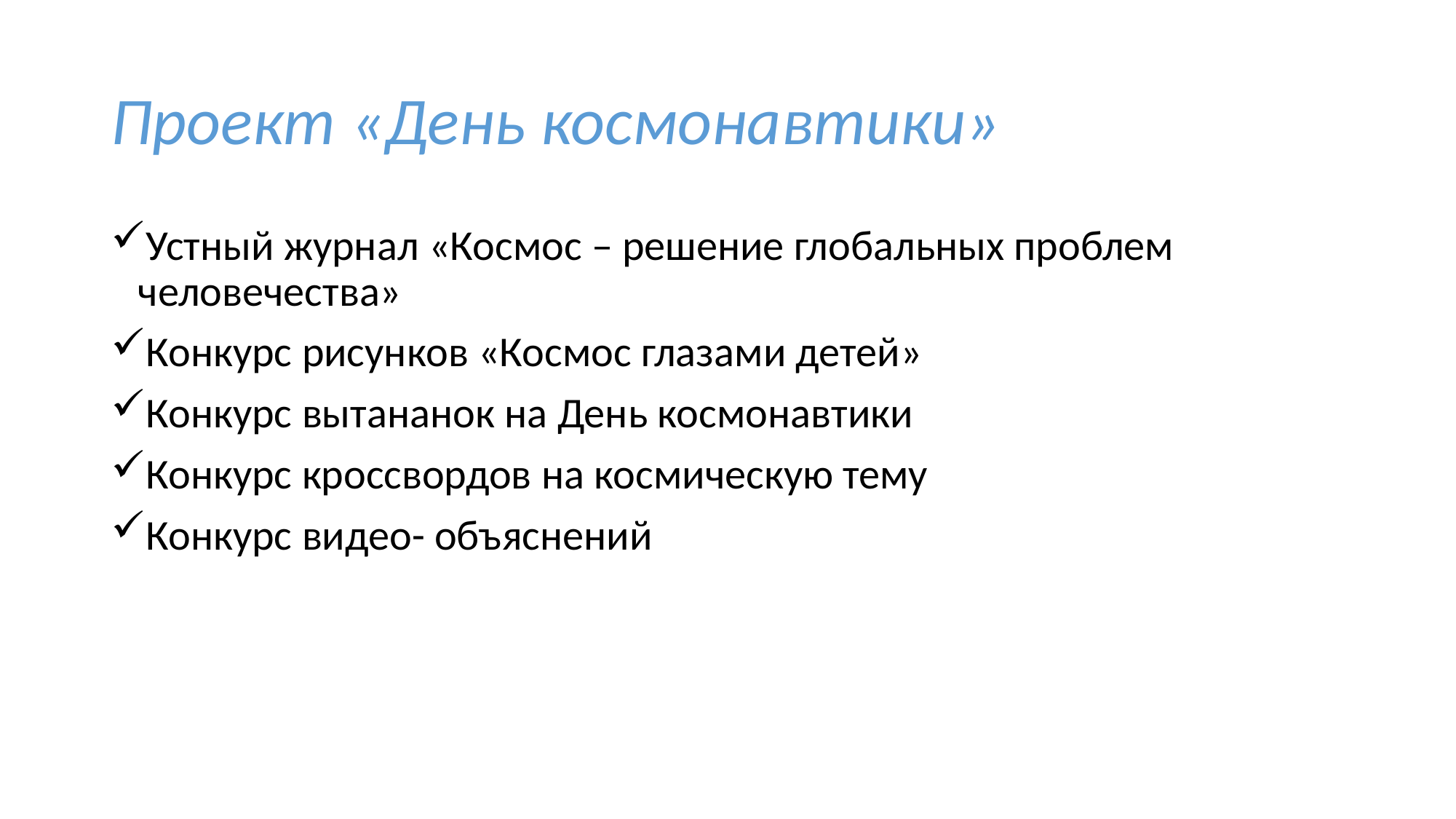

# Проект «День космонавтики»
Устный журнал «Космос – решение глобальных проблем человечества»
Конкурс рисунков «Космос глазами детей»
Конкурс вытананок на День космонавтики
Конкурс кроссвордов на космическую тему
Конкурс видео- объяснений